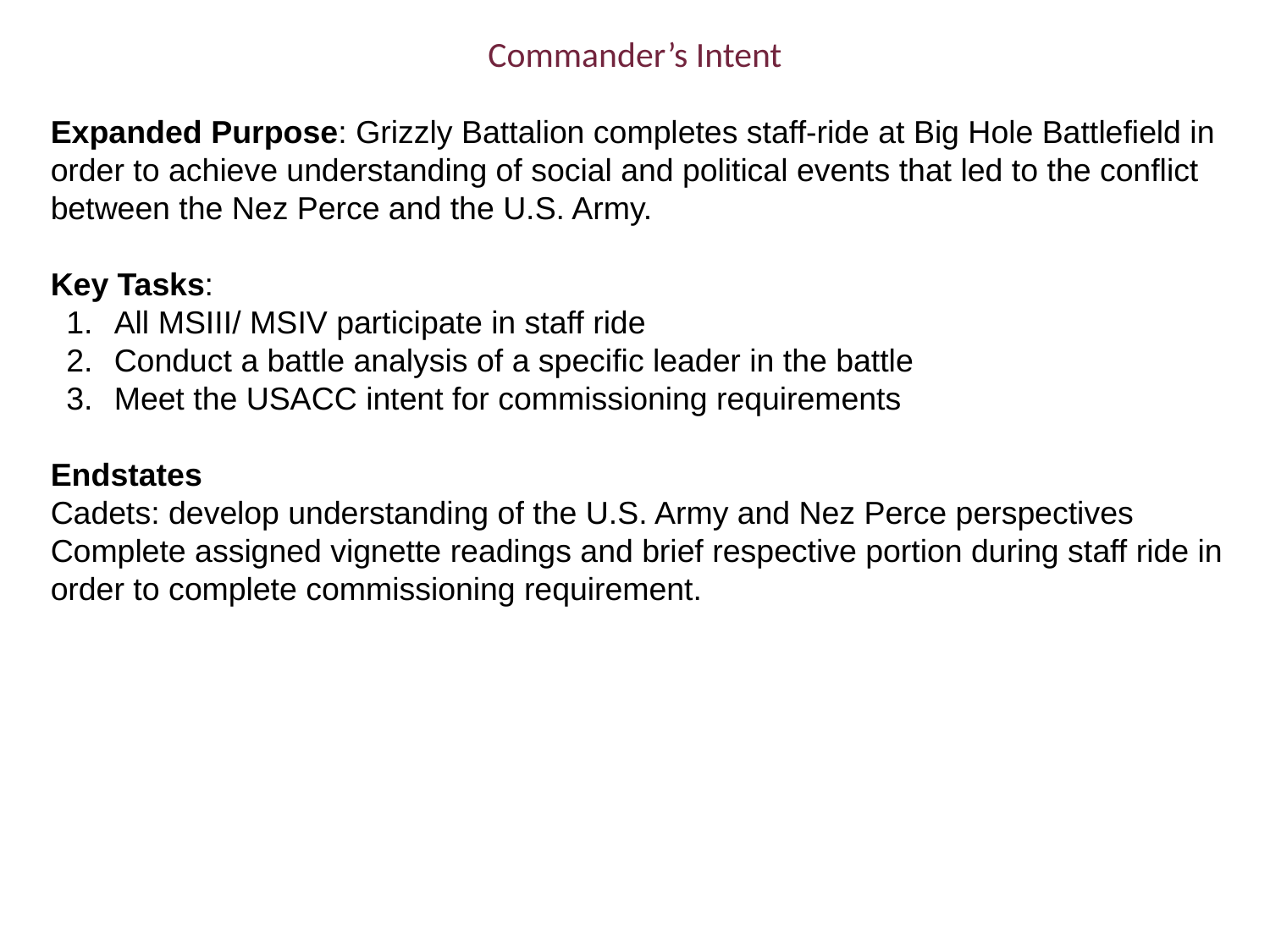

# Commander’s Intent
Expanded Purpose: Grizzly Battalion completes staff-ride at Big Hole Battlefield in order to achieve understanding of social and political events that led to the conflict between the Nez Perce and the U.S. Army.

Key Tasks:
All MSIII/ MSIV participate in staff ride
Conduct a battle analysis of a specific leader in the battle
Meet the USACC intent for commissioning requirements

Endstates
Cadets: develop understanding of the U.S. Army and Nez Perce perspectives Complete assigned vignette readings and brief respective portion during staff ride in order to complete commissioning requirement.